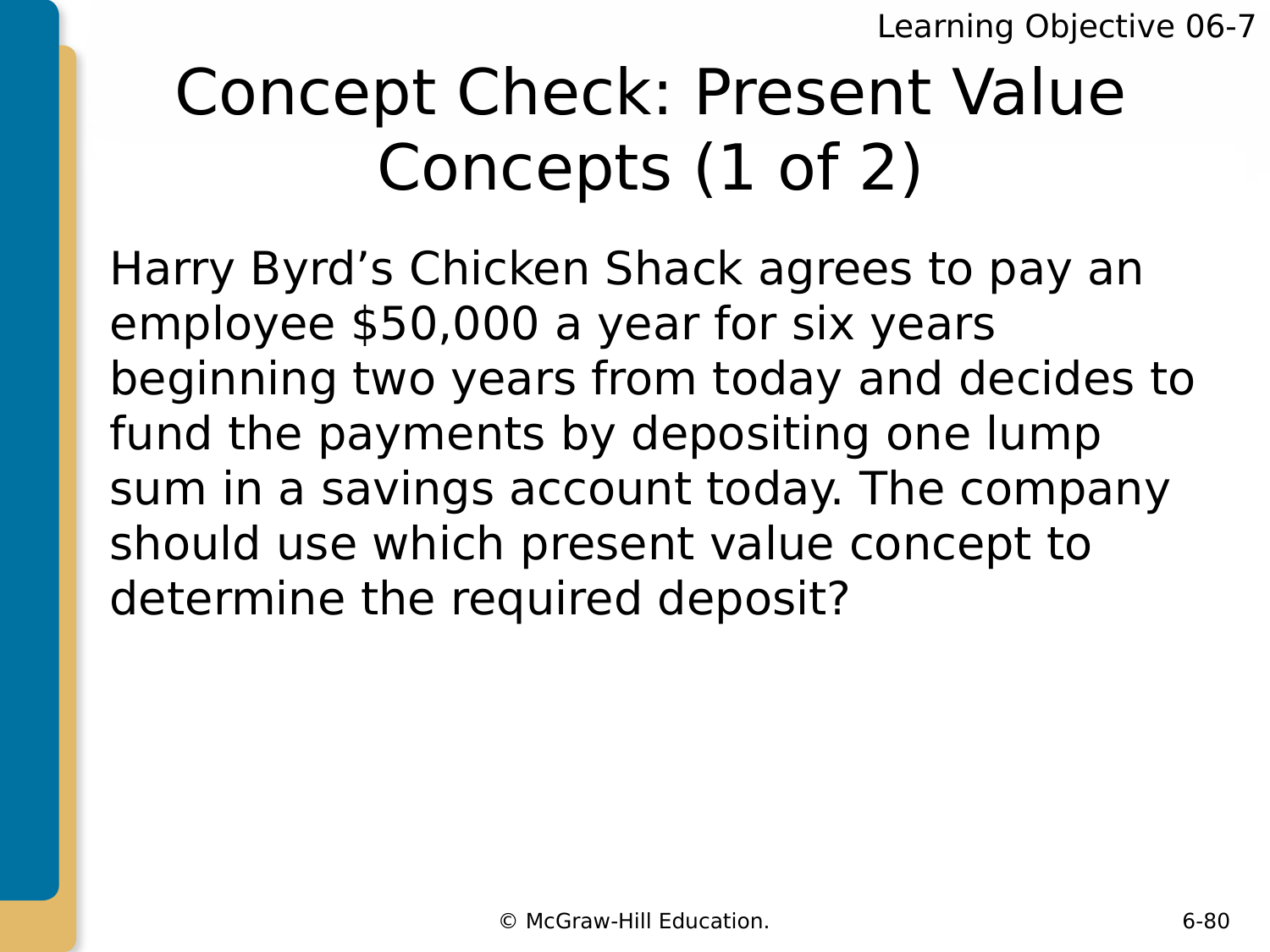

Learning Objective 06-7
# Concept Check: Present Value Concepts (1 of 2)
Harry Byrd’s Chicken Shack agrees to pay an employee $50,000 a year for six years beginning two years from today and decides to fund the payments by depositing one lump sum in a savings account today. The company should use which present value concept to determine the required deposit?